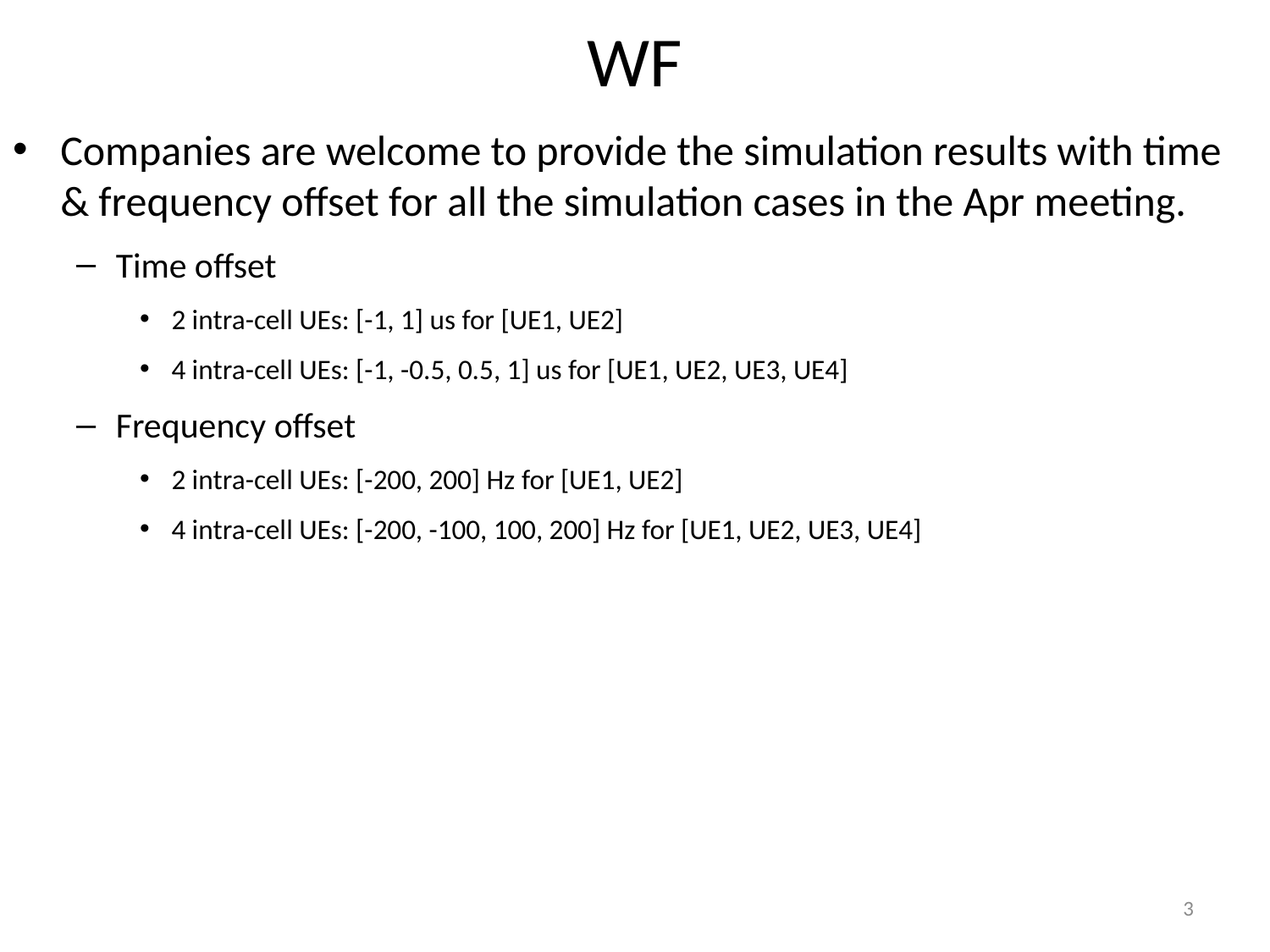

# WF
Companies are welcome to provide the simulation results with time & frequency offset for all the simulation cases in the Apr meeting.
Time offset
2 intra-cell UEs: [-1, 1] us for [UE1, UE2]
4 intra-cell UEs: [-1, -0.5, 0.5, 1] us for [UE1, UE2, UE3, UE4]
Frequency offset
2 intra-cell UEs: [-200, 200] Hz for [UE1, UE2]
4 intra-cell UEs: [-200, -100, 100, 200] Hz for [UE1, UE2, UE3, UE4]
3